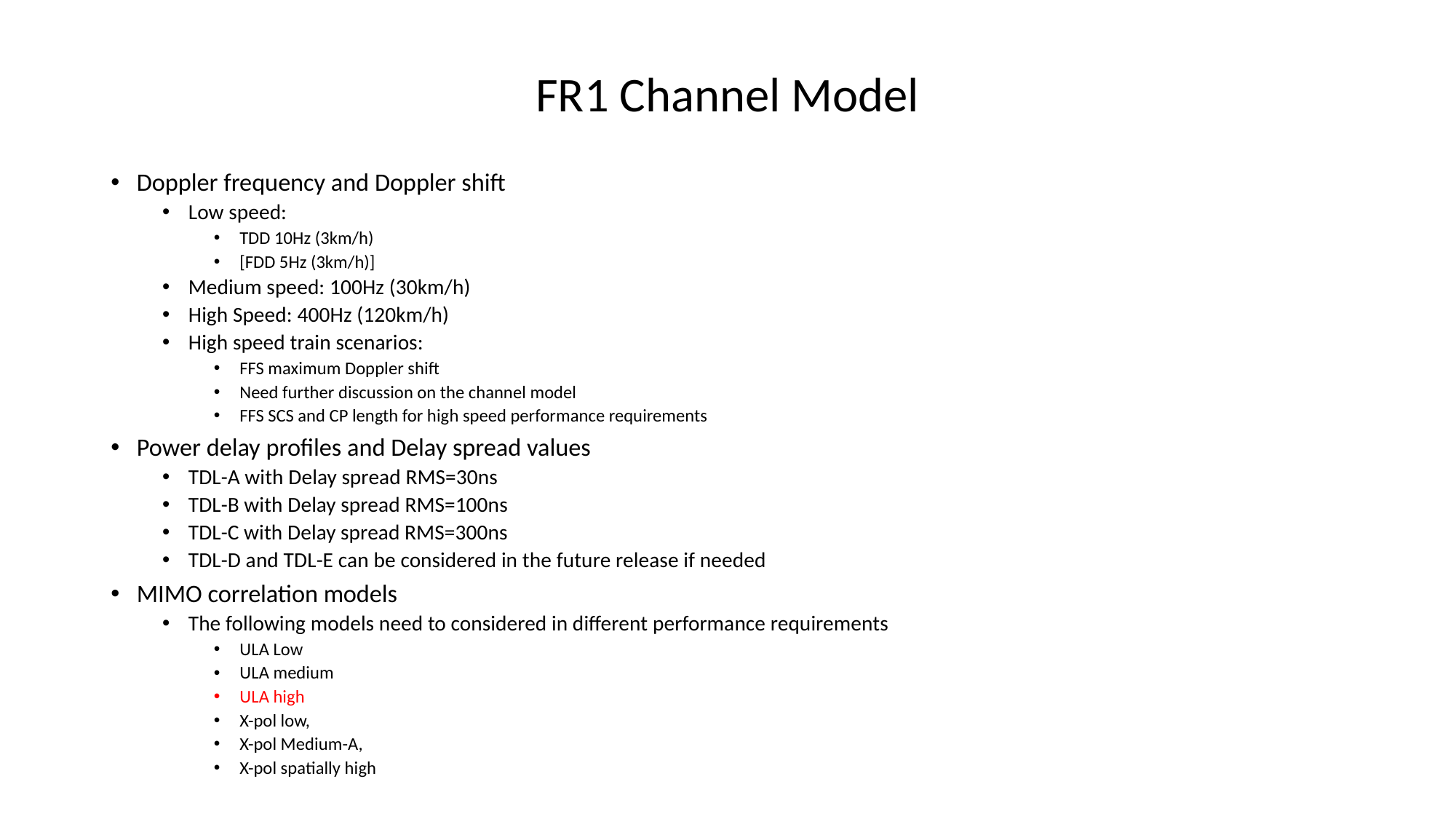

# FR1 Channel Model
Doppler frequency and Doppler shift
Low speed:
TDD 10Hz (3km/h)
[FDD 5Hz (3km/h)]
Medium speed: 100Hz (30km/h)
High Speed: 400Hz (120km/h)
High speed train scenarios:
FFS maximum Doppler shift
Need further discussion on the channel model
FFS SCS and CP length for high speed performance requirements
Power delay profiles and Delay spread values
TDL-A with Delay spread RMS=30ns
TDL-B with Delay spread RMS=100ns
TDL-C with Delay spread RMS=300ns
TDL-D and TDL-E can be considered in the future release if needed
MIMO correlation models
The following models need to considered in different performance requirements
ULA Low
ULA medium
ULA high
X-pol low,
X-pol Medium-A,
X-pol spatially high